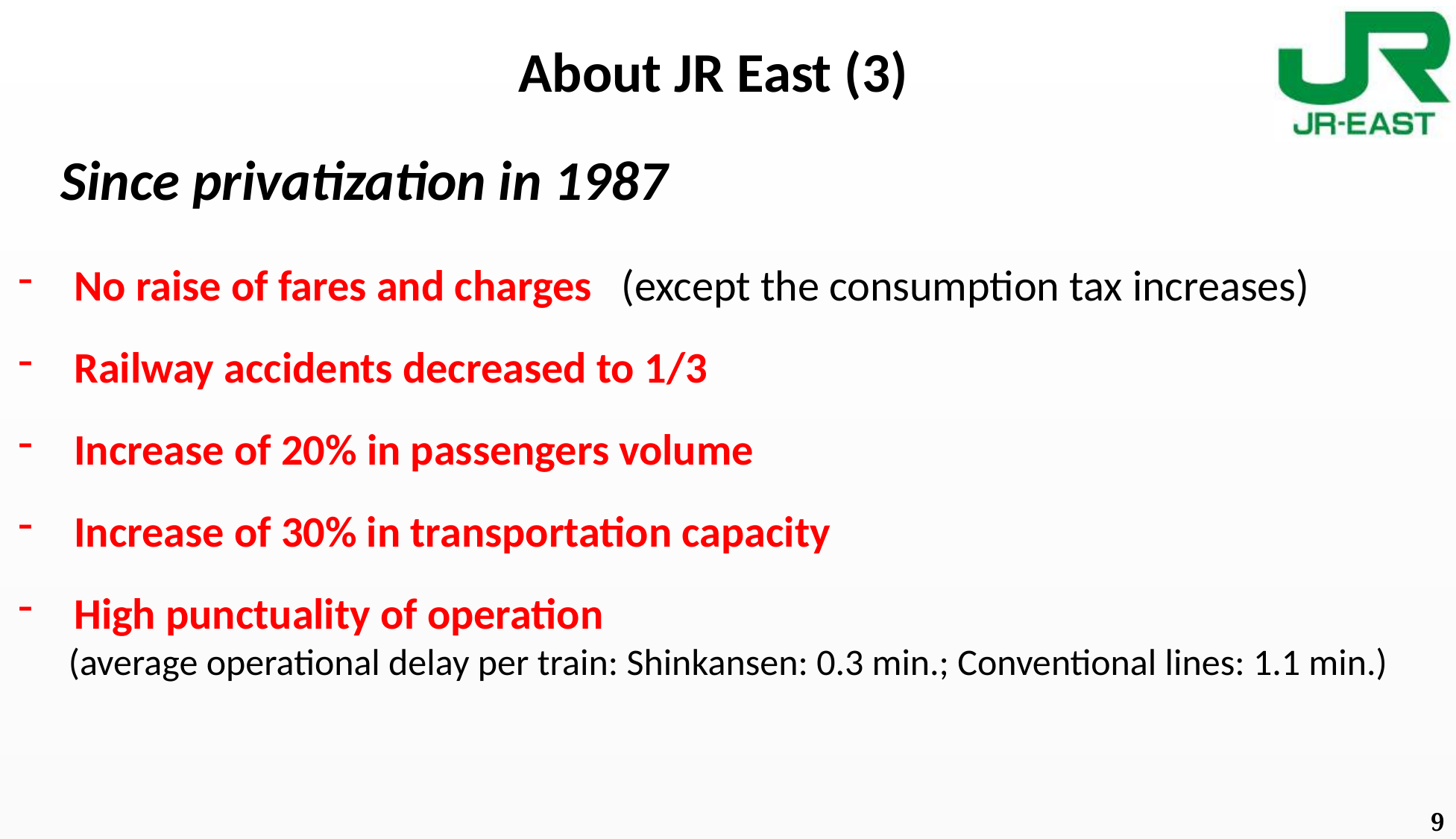

About JR East (3)

Since privatization in 1987
No raise of fares and charges   (except the consumption tax increases)

Railway accidents decreased to 1/3

Increase of 20% in passengers volume

Increase of 30% in transportation capacity

High punctuality of operation
      (average operational delay per train: Shinkansen: 0.3 min.; Conventional lines: 1.1 min.)
9